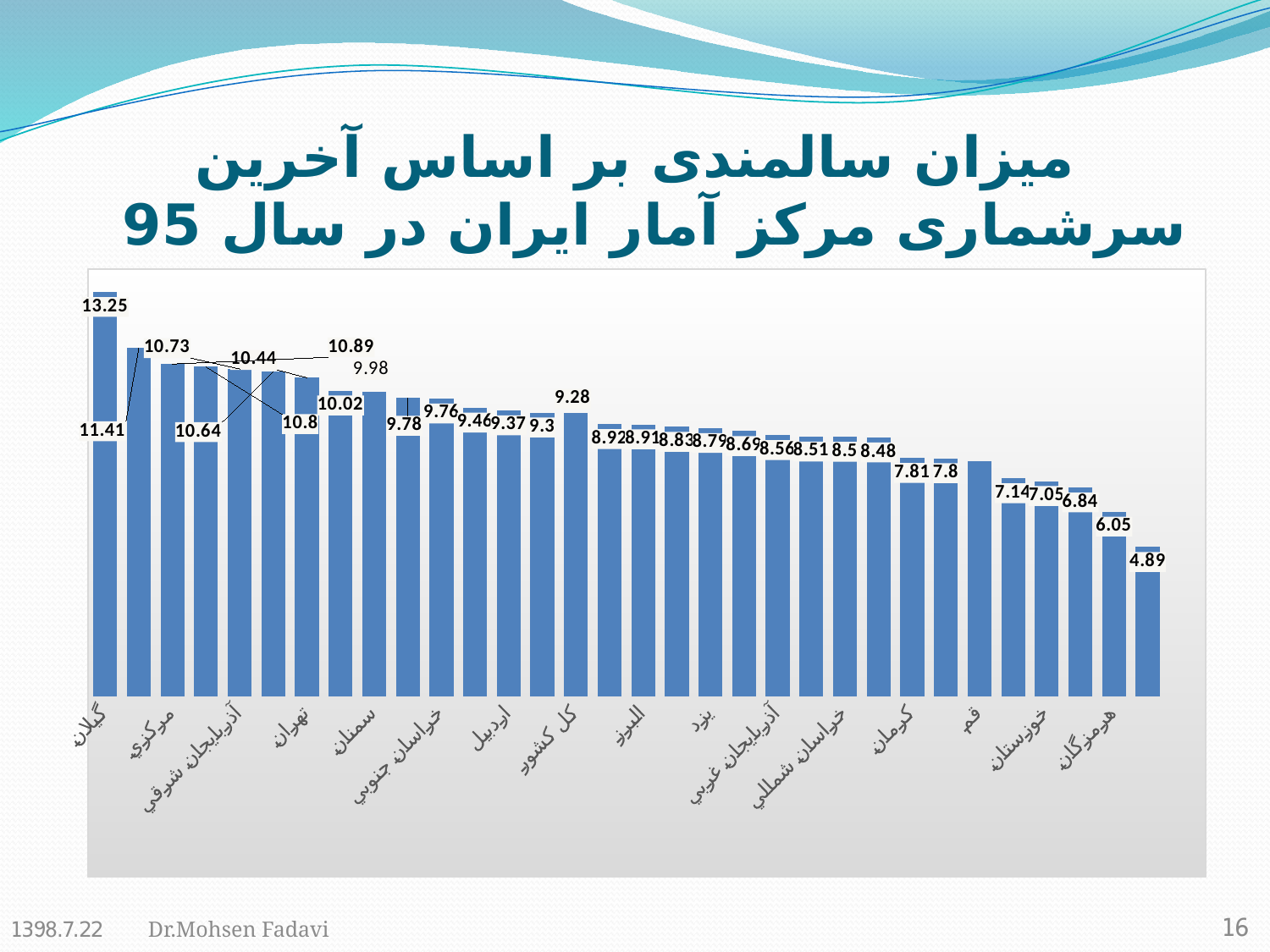

# میزان سالمندی بر اساس آخرین سرشماری مرکز آمار ایران در سال 95

### Chart

| Category | درصد جمعیت سالمند |
|---|---|
| گيلان | 13.25 |
| مازندران | 11.41 |
| مرکزي | 10.89 |
| همدان | 10.8 |
| آذربايجان شرقي | 10.73 |
| اصفهان | 10.64 |
| تهران | 10.44 |
| کرمانشاه | 10.02 |
| سمنان | 9.98 |
| زنجان | 9.78 |
| خراسان جنوبي | 9.76 |
| فارس | 9.46 |
| اردبيل | 9.37 |
| كردستان | 9.3 |
| کل کشور | 9.28 |
| قزوين | 8.92 |
| البرز | 8.91 |
| لرستان | 8.83 |
| يزد | 8.79 |
| چهارمحال وبختيارئ | 8.69 |
| آذربايجان غربي | 8.56 |
| ايلام | 8.51 |
| خراسان شمالي | 8.5 |
| خراسان رضوئ | 8.48 |
| كرمان | 7.81 |
| گلستان | 7.8 |
| قم | 7.7 |
| كهگيلويه وبويراحمد | 7.14 |
| خوزستان | 7.05 |
| بوشهر | 6.84 |
| هرمزگان | 6.05 |
| سيستان وبلوچستان | 4.89 |
1398.7.22
16
Dr.Mohsen Fadavi